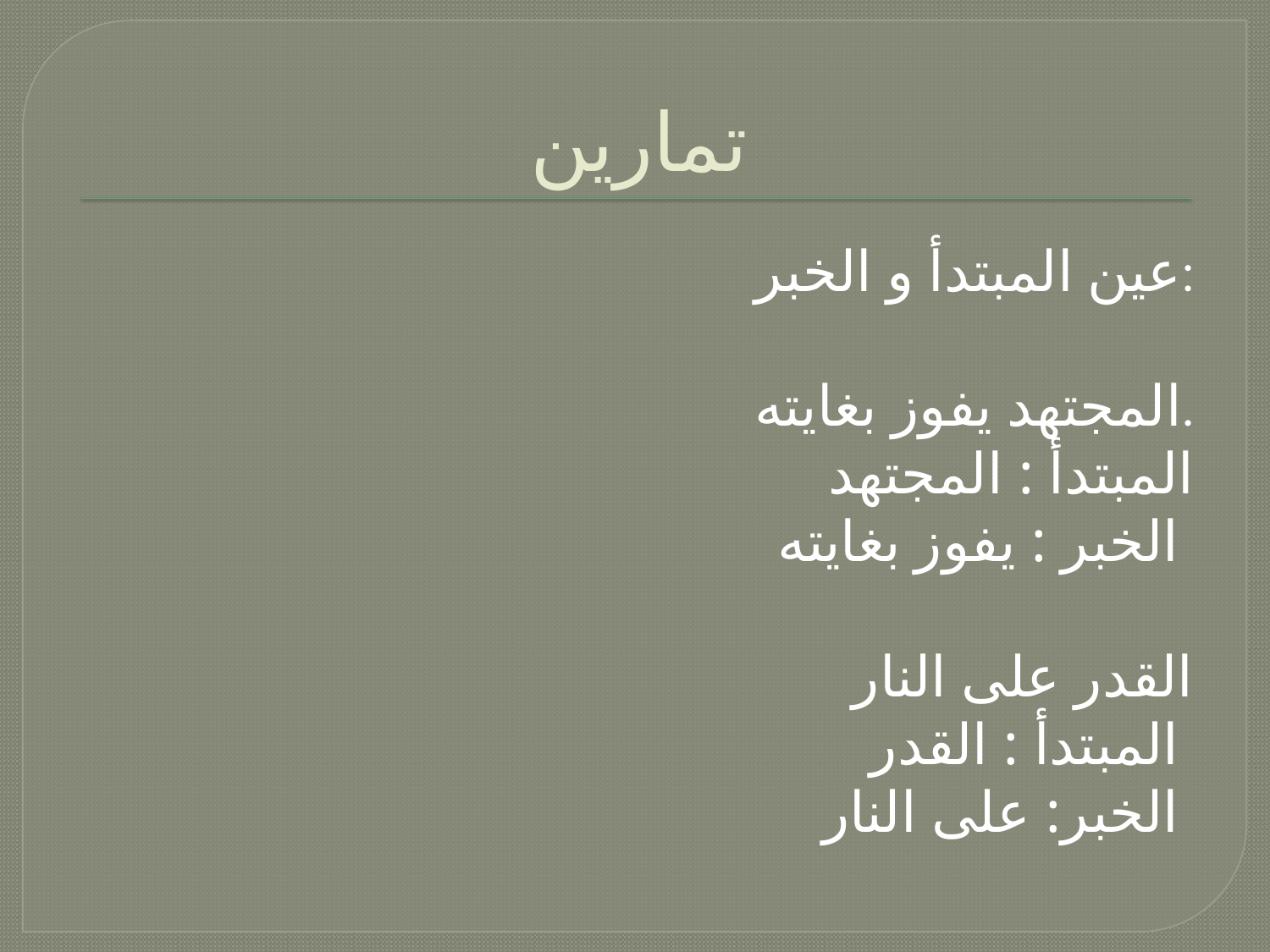

# تمارين
عين المبتدأ و الخبر:

المجتهد يفوز بغايته.
المبتدأ : المجتهد
الخبر : يفوز بغايته

القدر على النار
المبتدأ : القدر
الخبر: على النار